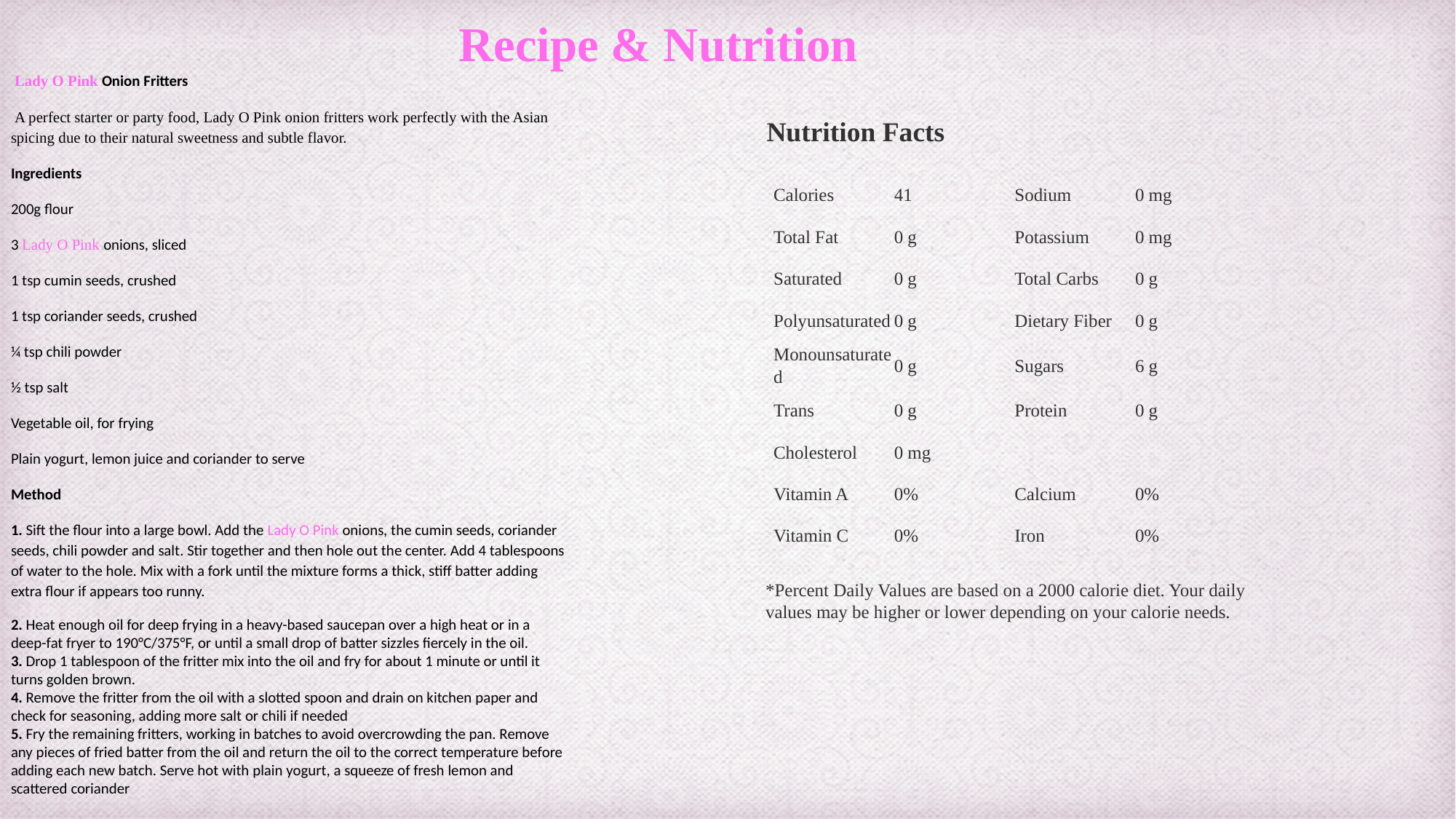

# Recipe & Nutrition
 Lady O Pink Onion Fritters
 A perfect starter or party food, Lady O Pink onion fritters work perfectly with the Asian spicing due to their natural sweetness and subtle flavor.
Ingredients
200g flour
3 Lady O Pink onions, sliced
1 tsp cumin seeds, crushed
1 tsp coriander seeds, crushed
¼ tsp chili powder
½ tsp salt
Vegetable oil, for frying
Plain yogurt, lemon juice and coriander to serve
Method
1. Sift the flour into a large bowl. Add the Lady O Pink onions, the cumin seeds, coriander seeds, chili powder and salt. Stir together and then hole out the center. Add 4 tablespoons of water to the hole. Mix with a fork until the mixture forms a thick, stiff batter adding extra flour if appears too runny.
2. Heat enough oil for deep frying in a heavy-based saucepan over a high heat or in a deep-fat fryer to 190°C/375°F, or until a small drop of batter sizzles fiercely in the oil.
3. Drop 1 tablespoon of the fritter mix into the oil and fry for about 1 minute or until it turns golden brown.
4. Remove the fritter from the oil with a slotted spoon and drain on kitchen paper and check for seasoning, adding more salt or chili if needed
5. Fry the remaining fritters, working in batches to avoid overcrowding the pan. Remove any pieces of fried batter from the oil and return the oil to the correct temperature before adding each new batch. Serve hot with plain yogurt, a squeeze of fresh lemon and scattered coriander
Nutrition Facts
| Calories | 41 | Sodium | 0 mg |
| --- | --- | --- | --- |
| Total Fat | 0 g | Potassium | 0 mg |
| Saturated | 0 g | Total Carbs | 0 g |
| Polyunsaturated | 0 g | Dietary Fiber | 0 g |
| Monounsaturated | 0 g | Sugars | 6 g |
| Trans | 0 g | Protein | 0 g |
| Cholesterol | 0 mg |  |  |
| Vitamin A | 0% | Calcium | 0% |
| Vitamin C | 0% | Iron | 0% |
*Percent Daily Values are based on a 2000 calorie diet. Your daily values may be higher or lower depending on your calorie needs.